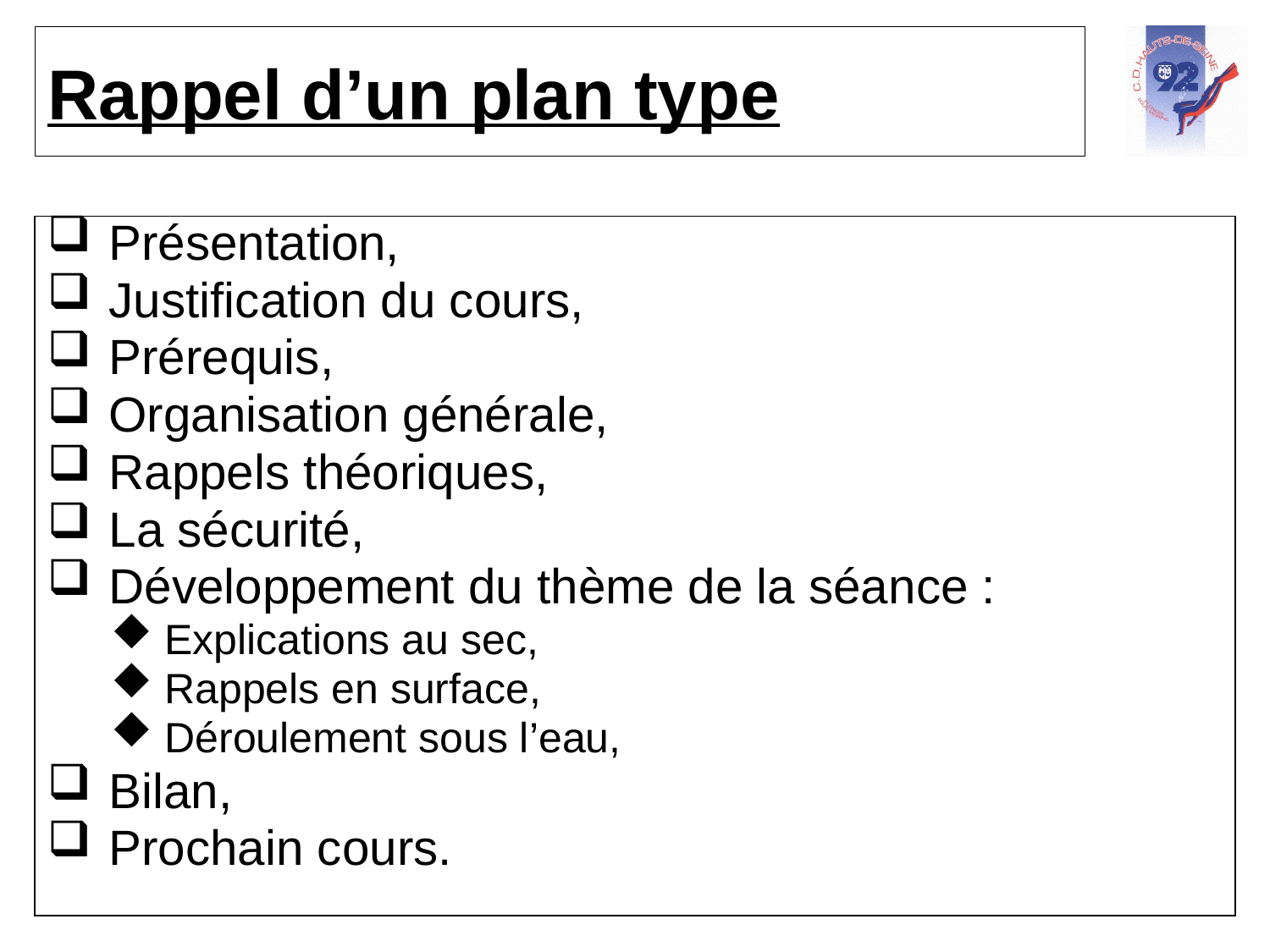

# Rappel d’un plan type
 Présentation,
 Justification du cours,
 Prérequis,
 Organisation générale,
 Rappels théoriques,
 La sécurité,
 Développement du thème de la séance :
 Explications au sec,
 Rappels en surface,
 Déroulement sous l’eau,
 Bilan,
 Prochain cours.